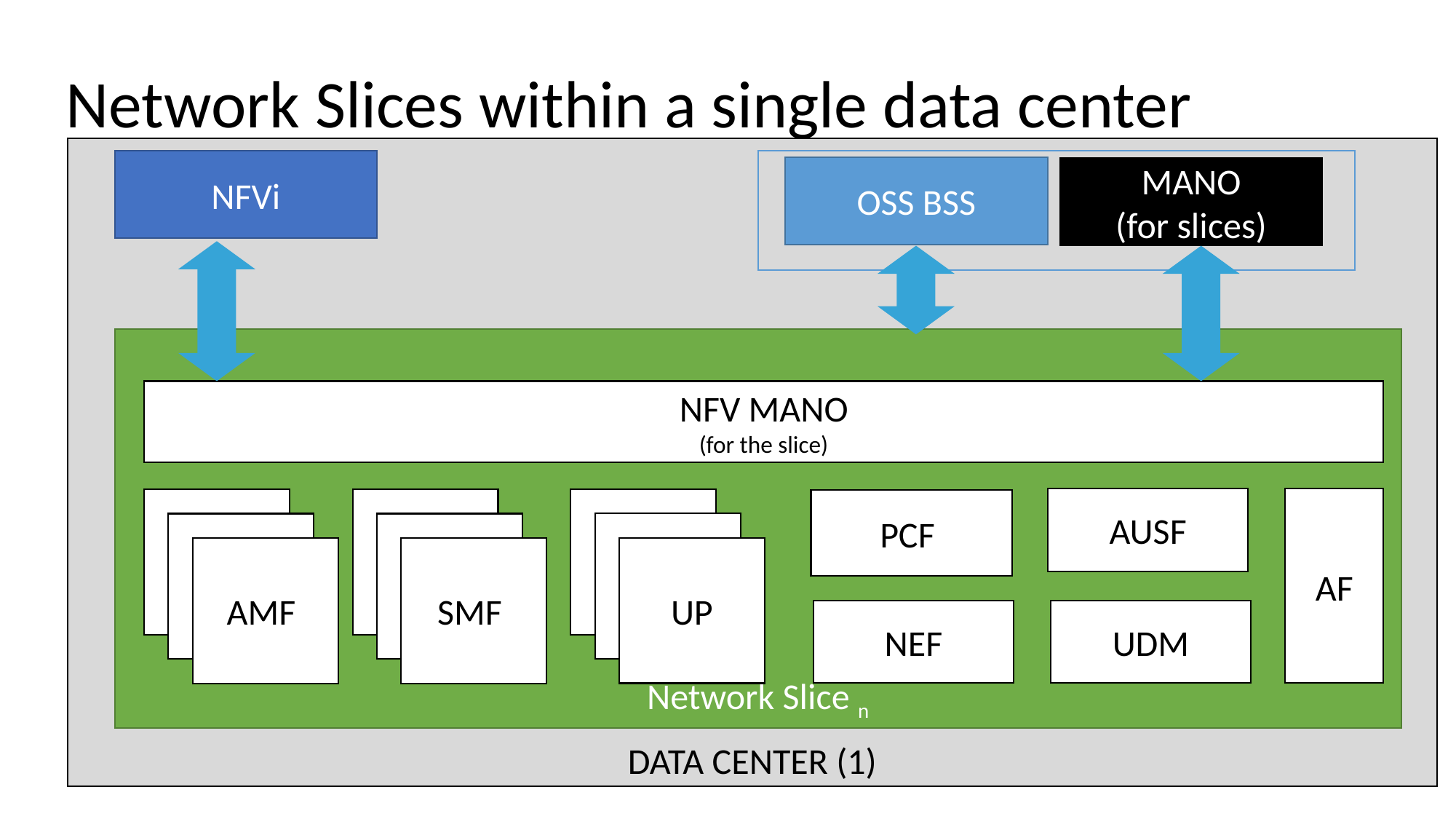

# Network Slices within a single data center
DATA CENTER (1)
NFVi

OSS BSS
MANO
(for slices)

Network Slice n
NFV MANO
(for the slice)
AF
AUSF
UP
AMF
SMF
PCF
UP
AMF
SMF
UP
AMF
SMF
NEF
UDM